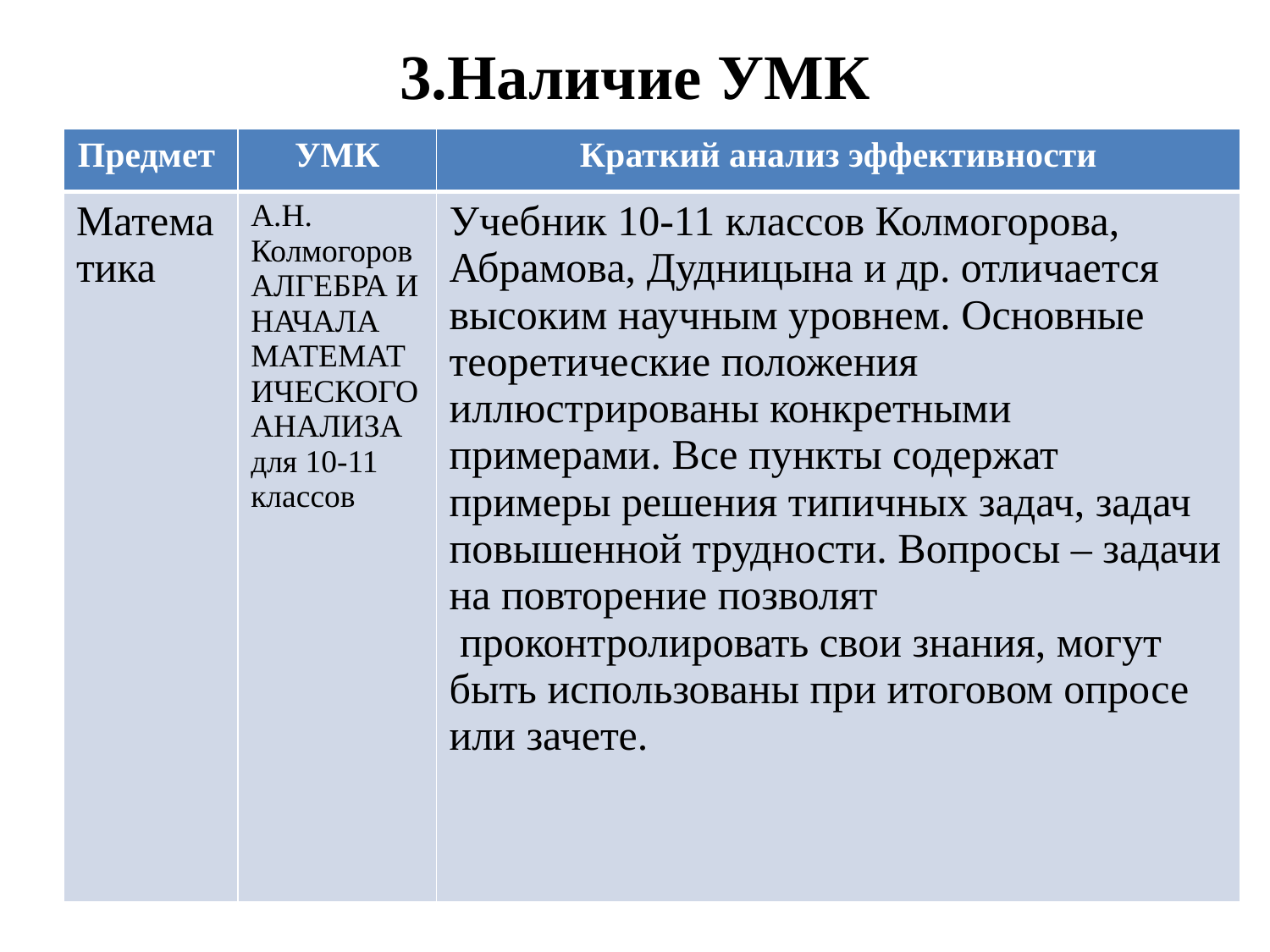

# 3.Наличие УМК
| Предмет | УМК | Краткий анализ эффективности |
| --- | --- | --- |
| Математика | А.Н. Колмогоров АЛГЕБРА И НАЧАЛА МАТЕМАТИЧЕСКОГО АНАЛИЗА для 10-11 классов | Учебник 10-11 классов Колмогорова, Абрамова, Дудницына и др. отличается высоким научным уровнем. Основные теоретические положения иллюстрированы конкретными примерами. Все пункты содержат примеры решения типичных задач, задач повышенной трудности. Вопросы – задачи на повторение позволят  проконтролировать свои знания, могут быть использованы при итоговом опросе или зачете. |